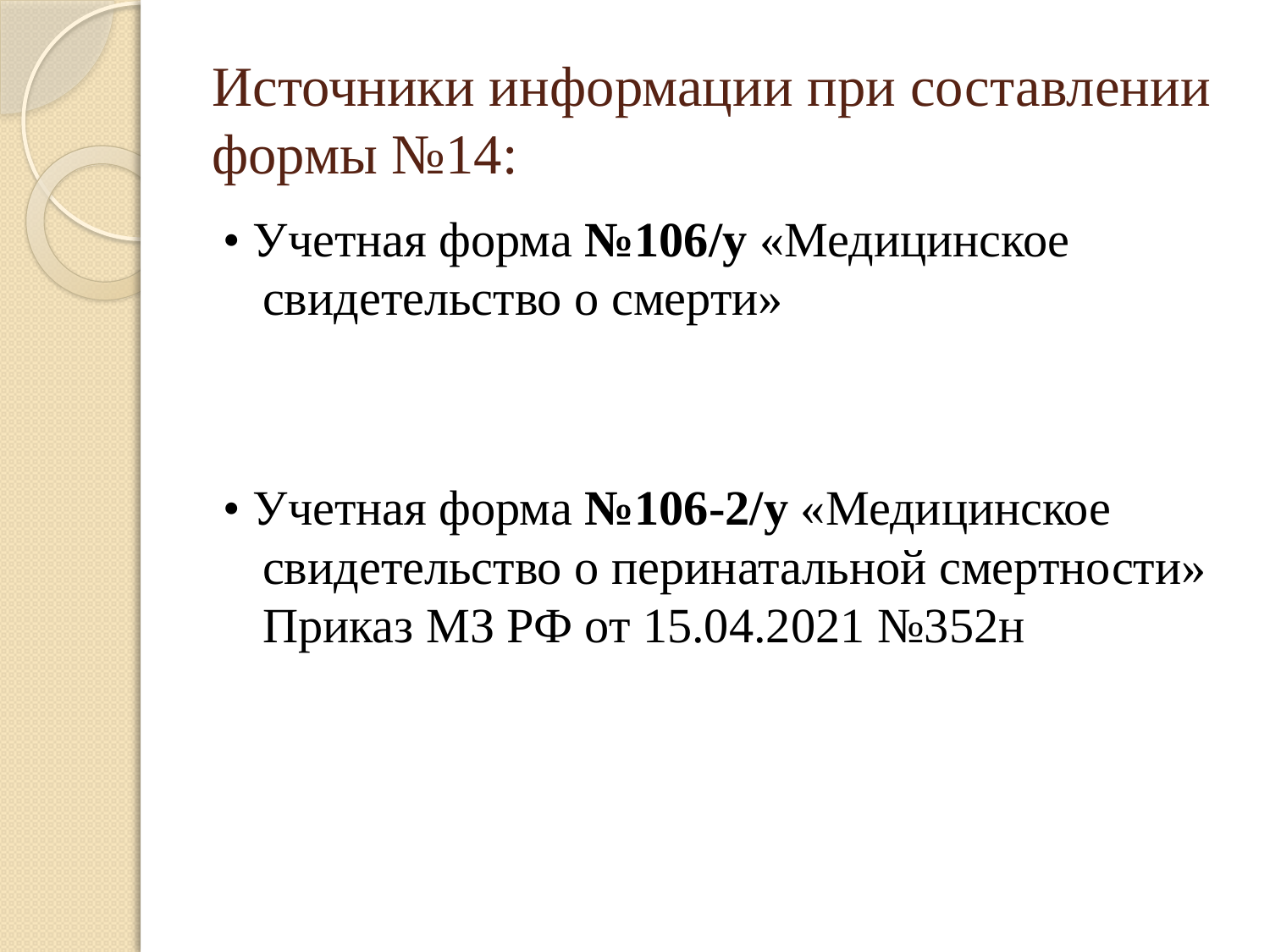

# Источники информации при составлении формы №14:
• Учетная форма №106/у «Медицинское свидетельство о смерти»

• Учетная форма №106-2/у «Медицинское свидетельство о перинатальной смертности» Приказ МЗ РФ от 15.04.2021 №352н